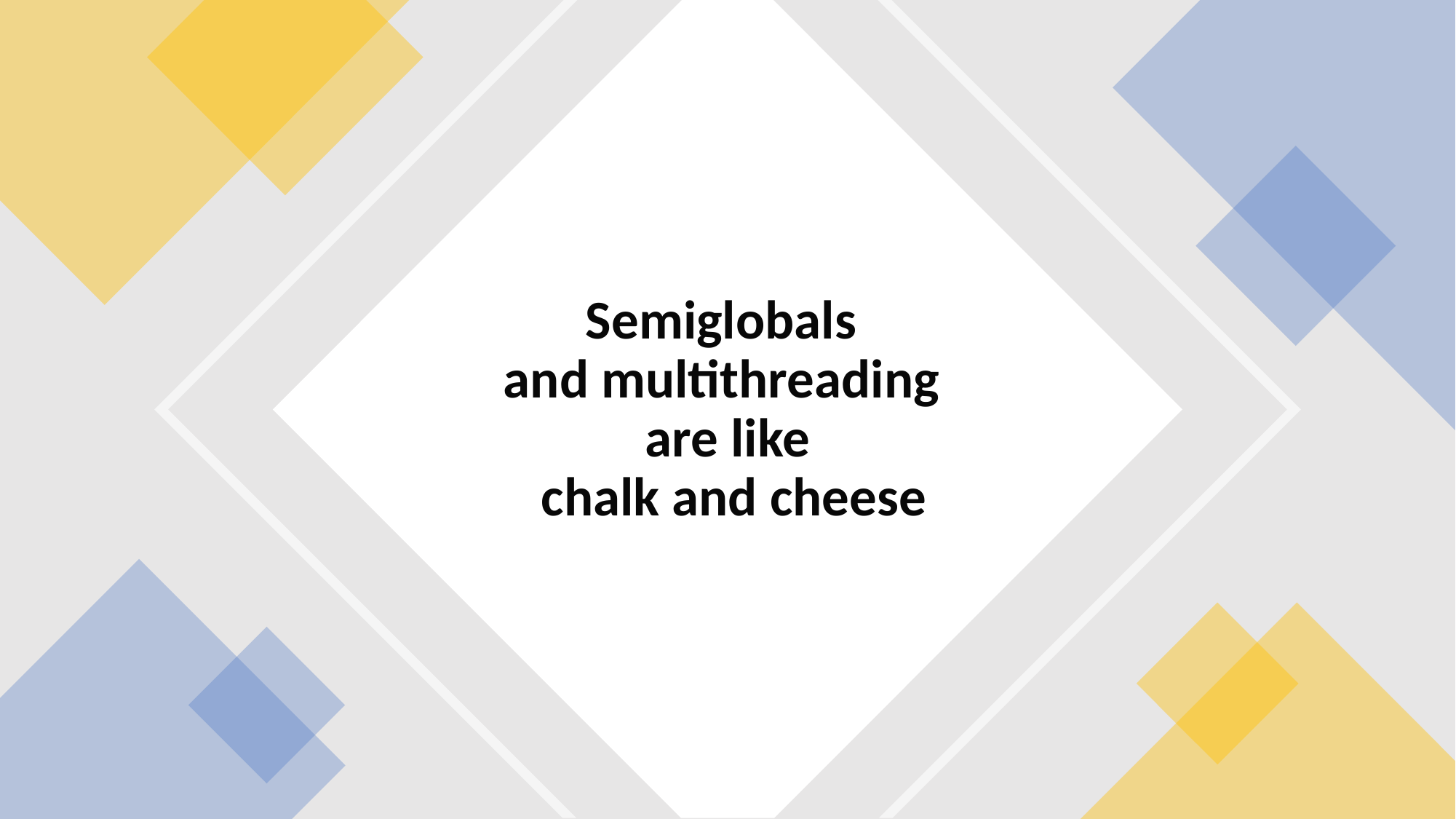

# Semiglobals and multithreading are like chalk and cheese